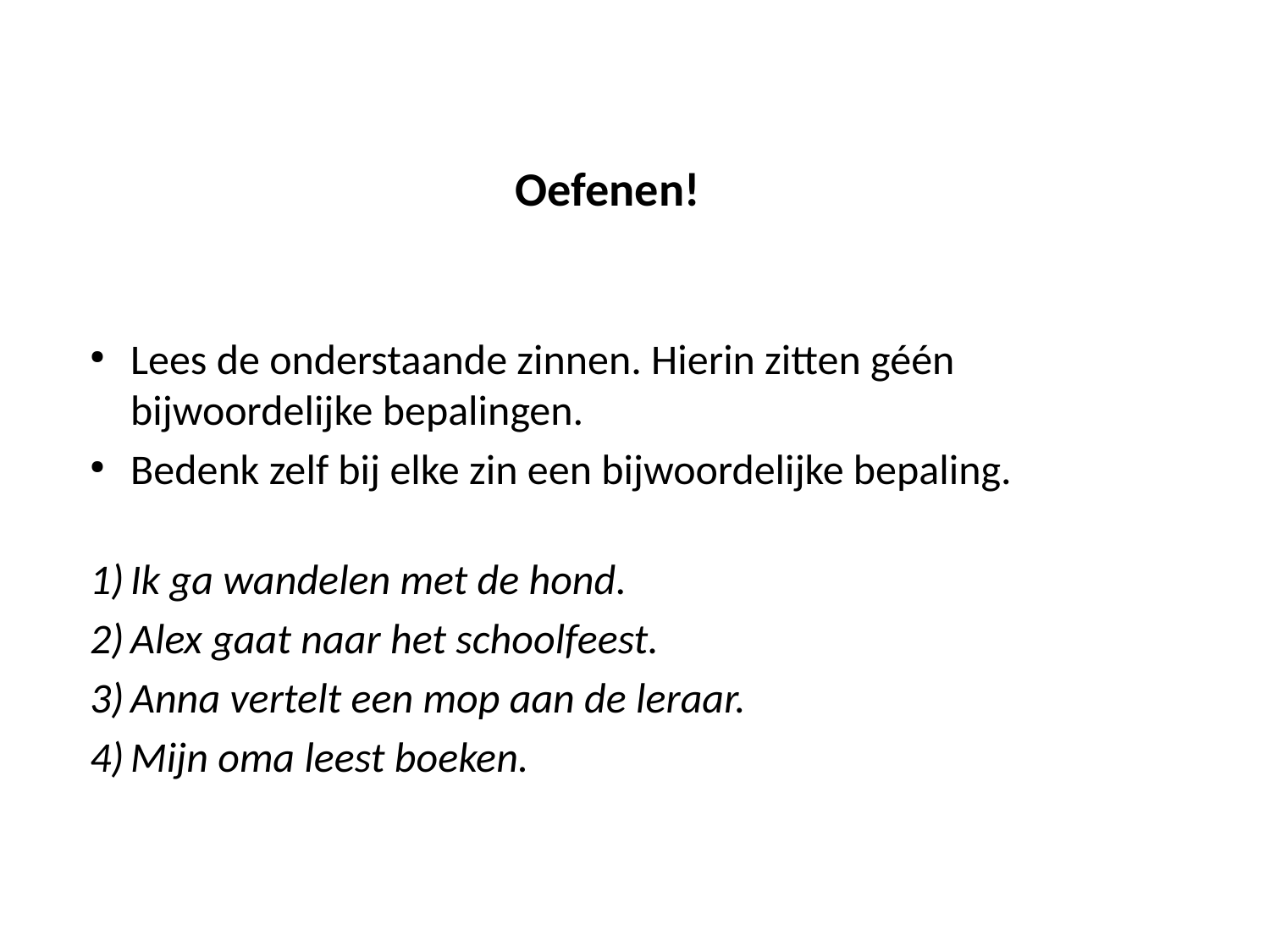

# Oefenen!

Lees de onderstaande zinnen. Hierin zitten géén bijwoordelijke bepalingen.
Bedenk zelf bij elke zin een bijwoordelijke bepaling.
Ik ga wandelen met de hond.
Alex gaat naar het schoolfeest.
Anna vertelt een mop aan de leraar.
Mijn oma leest boeken.